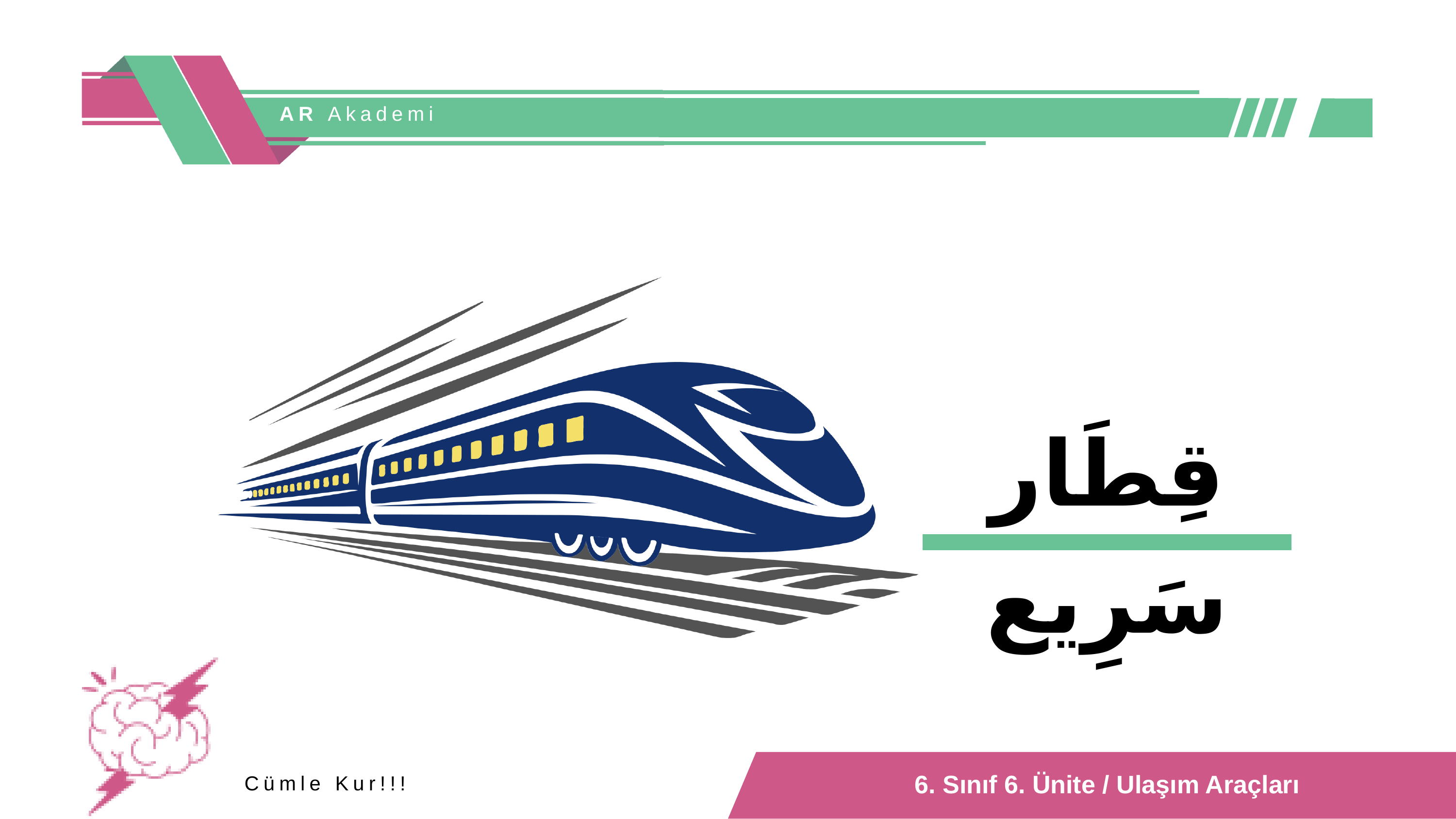

AR Akademi

قِطَار سَرِيع

6. Sınıf 6. Ünite / Ulaşım Araçları
Cümle Kur!!!